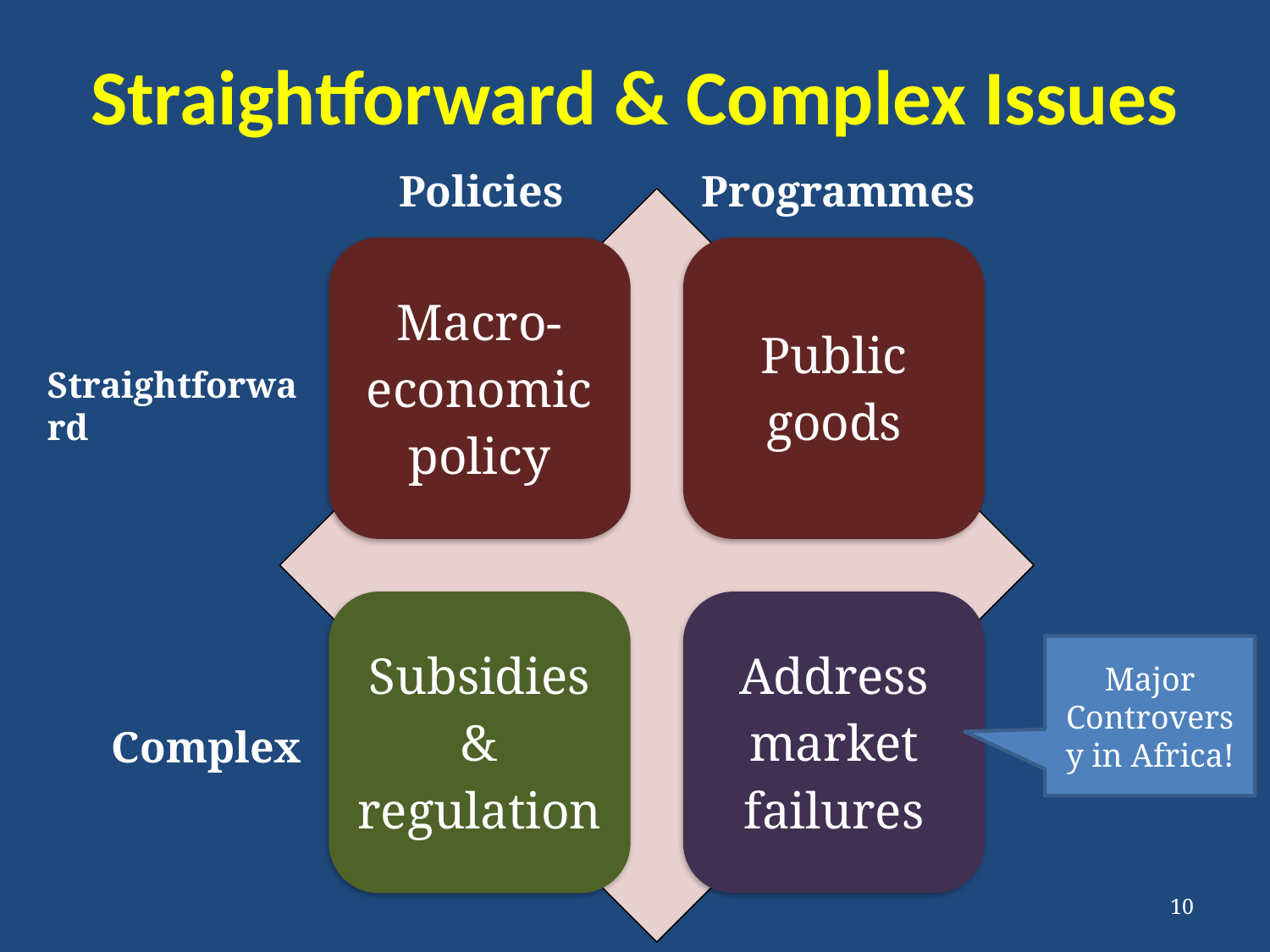

# Straightforward & Complex Issues
Policies
Programmes
Macro-economic policy
Address market failures
Subsidies & regulation
Public goods
Straightforward
Major Controversy in Africa!
Complex
10